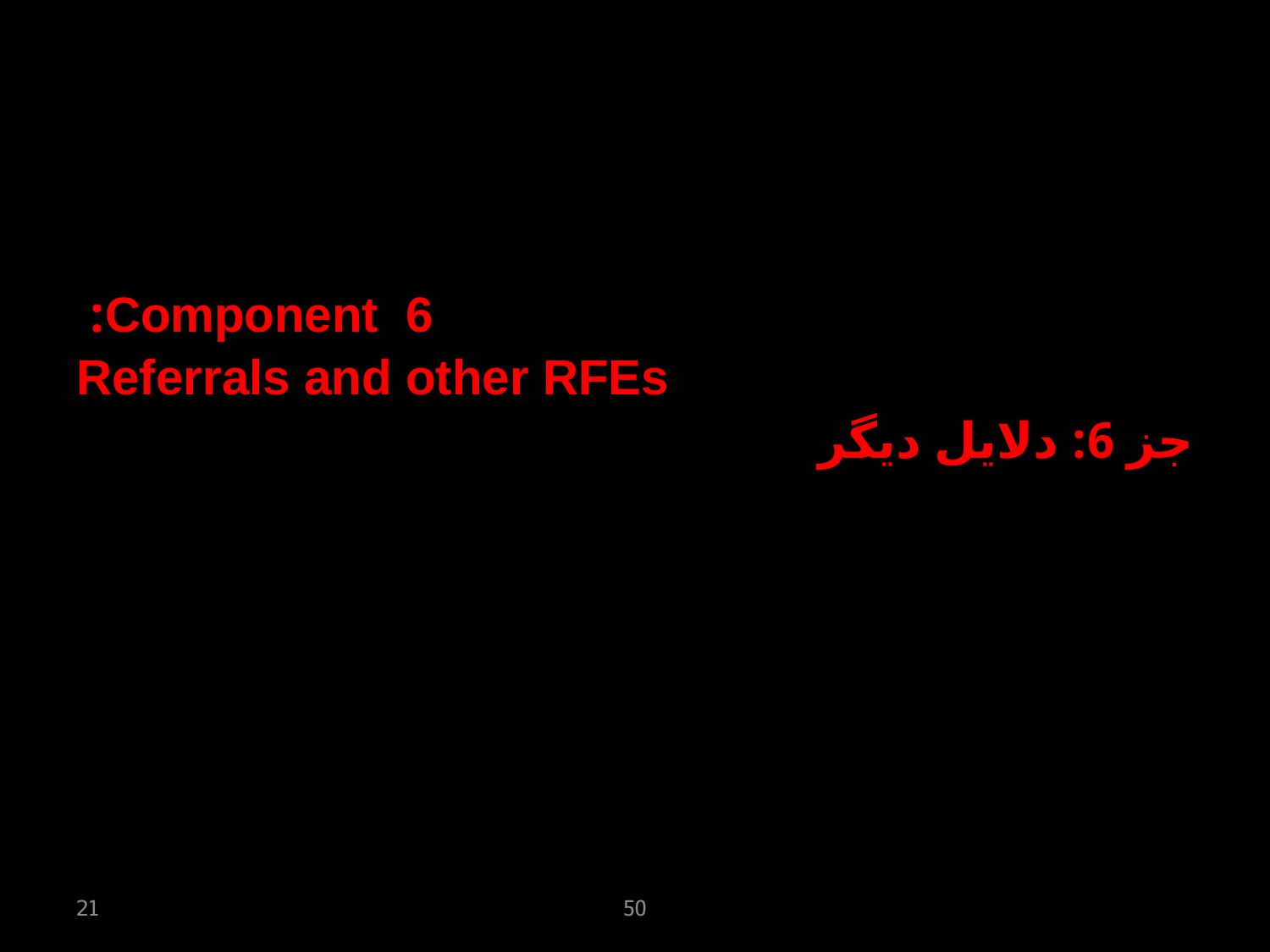

#

Component  6:
Referrals and other RFEs
جز 6: دلایل دیگر

21
50